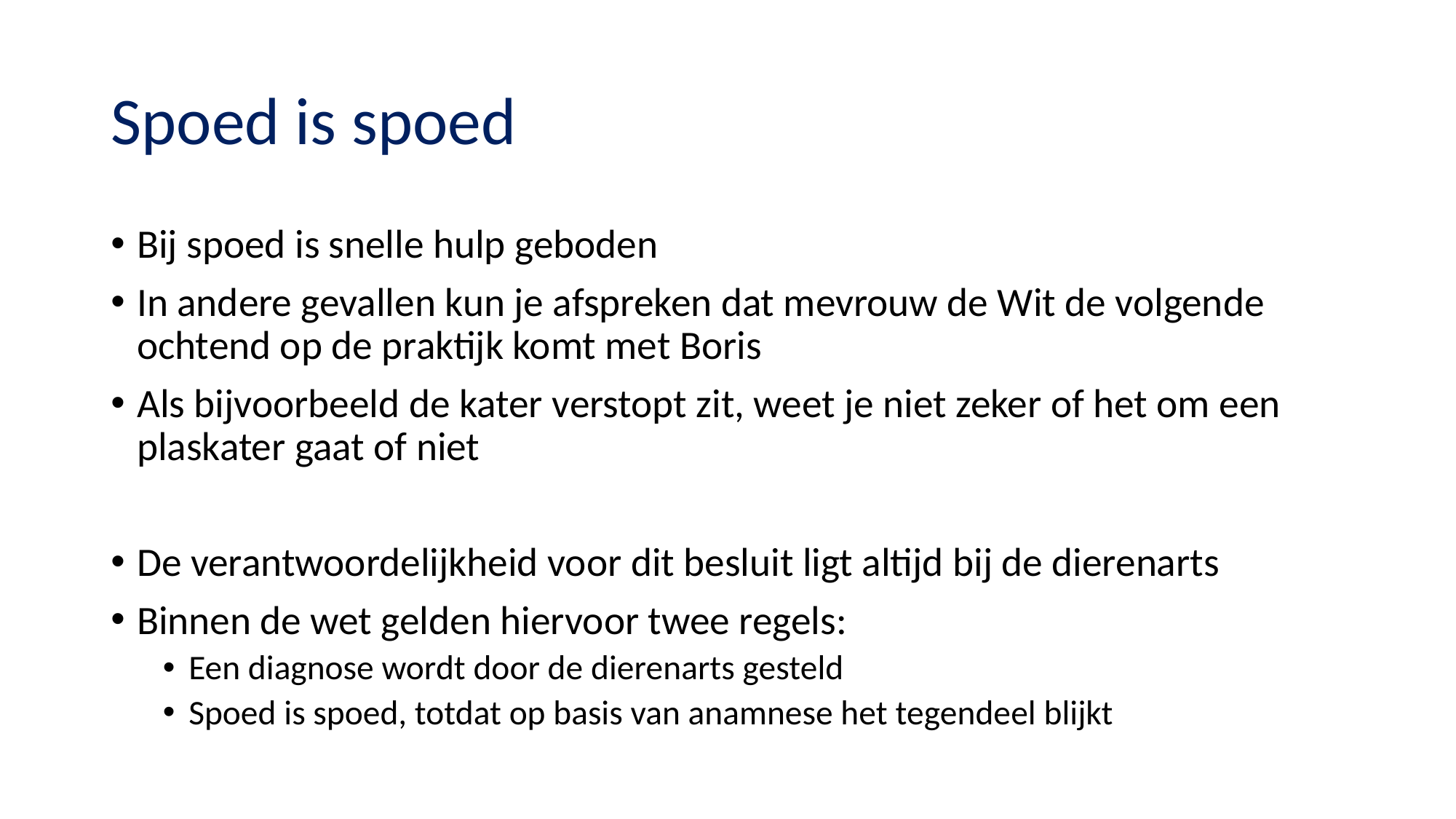

# Spoed is spoed
Bij spoed is snelle hulp geboden
In andere gevallen kun je afspreken dat mevrouw de Wit de volgende ochtend op de praktijk komt met Boris
Als bijvoorbeeld de kater verstopt zit, weet je niet zeker of het om een plaskater gaat of niet

De verantwoordelijkheid voor dit besluit ligt altijd bij de dierenarts
Binnen de wet gelden hiervoor twee regels:
Een diagnose wordt door de dierenarts gesteld
Spoed is spoed, totdat op basis van anamnese het tegendeel blijkt